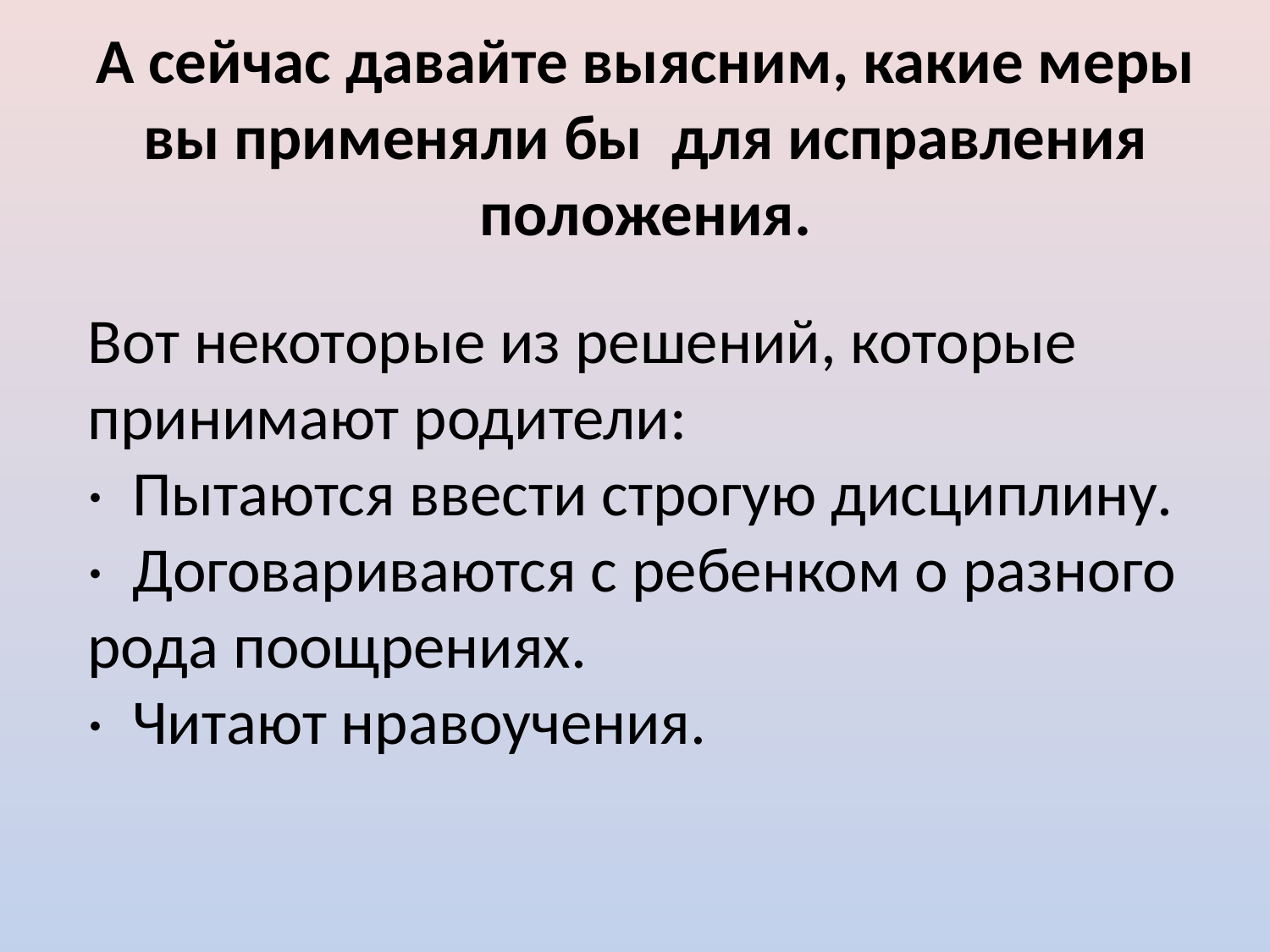

# А сейчас давайте выясним, какие меры вы применяли бы  для исправления положения.
Вот некоторые из решений, которые принимают родители:
·  Пытаются ввести строгую дисциплину.
·  Договариваются с ребенком о разного рода поощрениях.
·  Читают нравоучения.